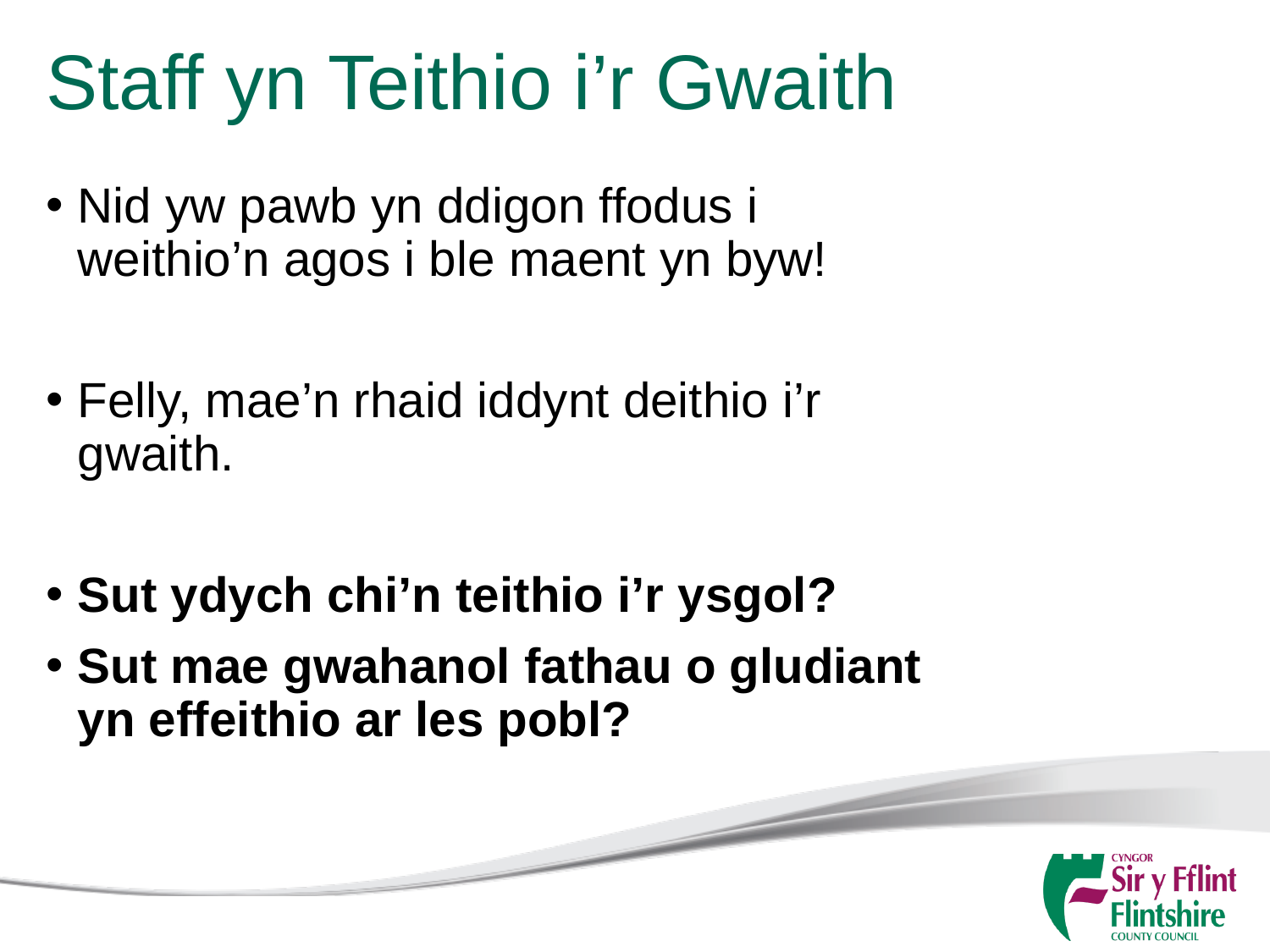

# Staff yn Teithio i’r Gwaith
Nid yw pawb yn ddigon ffodus i weithio’n agos i ble maent yn byw!

Felly, mae’n rhaid iddynt deithio i’r gwaith.

Sut ydych chi’n teithio i’r ysgol?
Sut mae gwahanol fathau o gludiant yn effeithio ar les pobl?